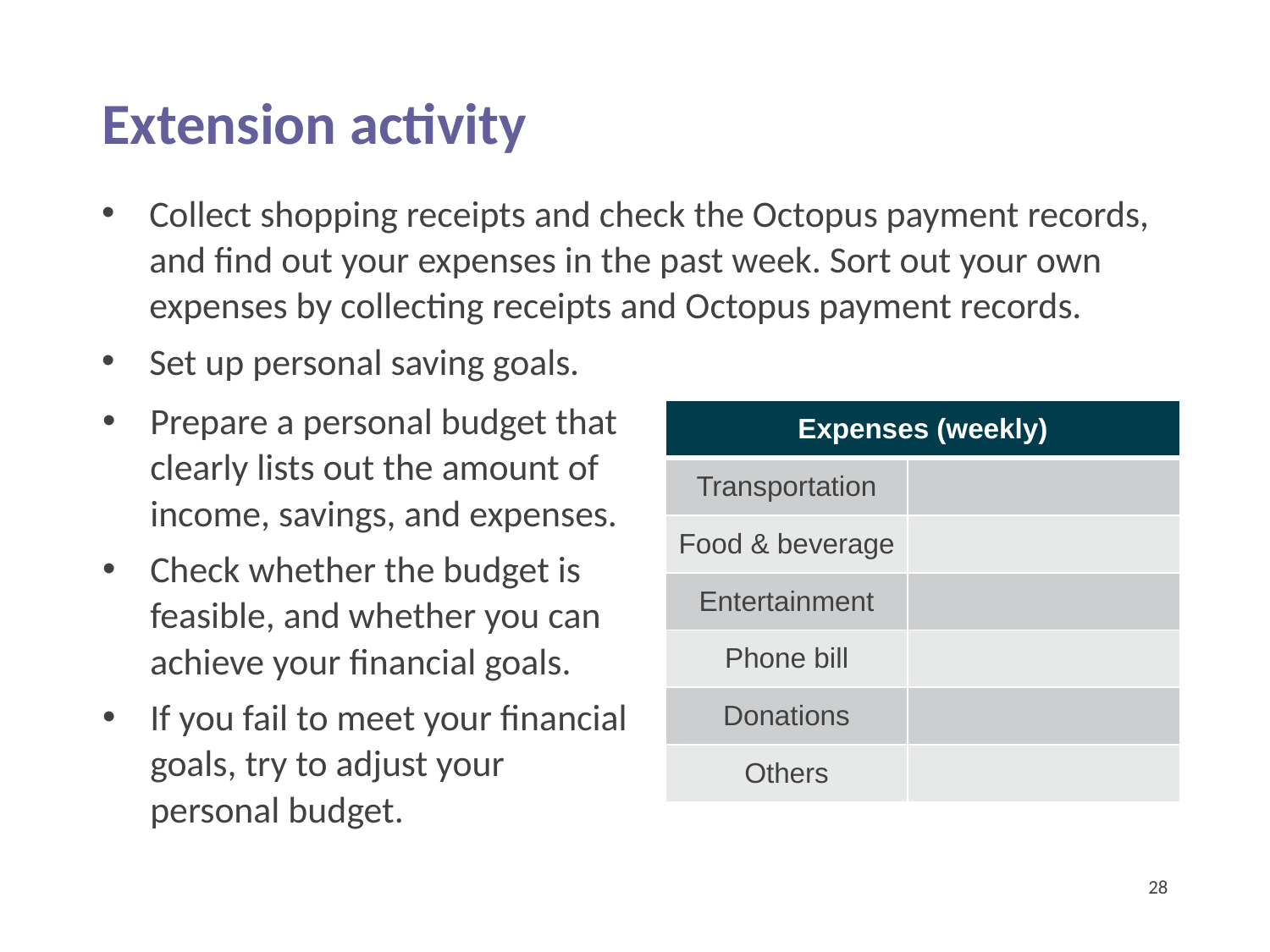

Extension activity
Collect shopping receipts and check the Octopus payment records, and find out your expenses in the past week. Sort out your own expenses by collecting receipts and Octopus payment records.
Set up personal saving goals.

Prepare a personal budget that clearly lists out the amount of income, savings, and expenses.
Check whether the budget is feasible, and whether you can achieve your financial goals.
If you fail to meet your financial goals, try to adjust your personal budget.
| Expenses (weekly) |  |
| --- | --- |
| Transportation |  |
| Food & beverage |  |
| Entertainment |  |
| Phone bill |  |
| Donations |  |
| Others |  |
28